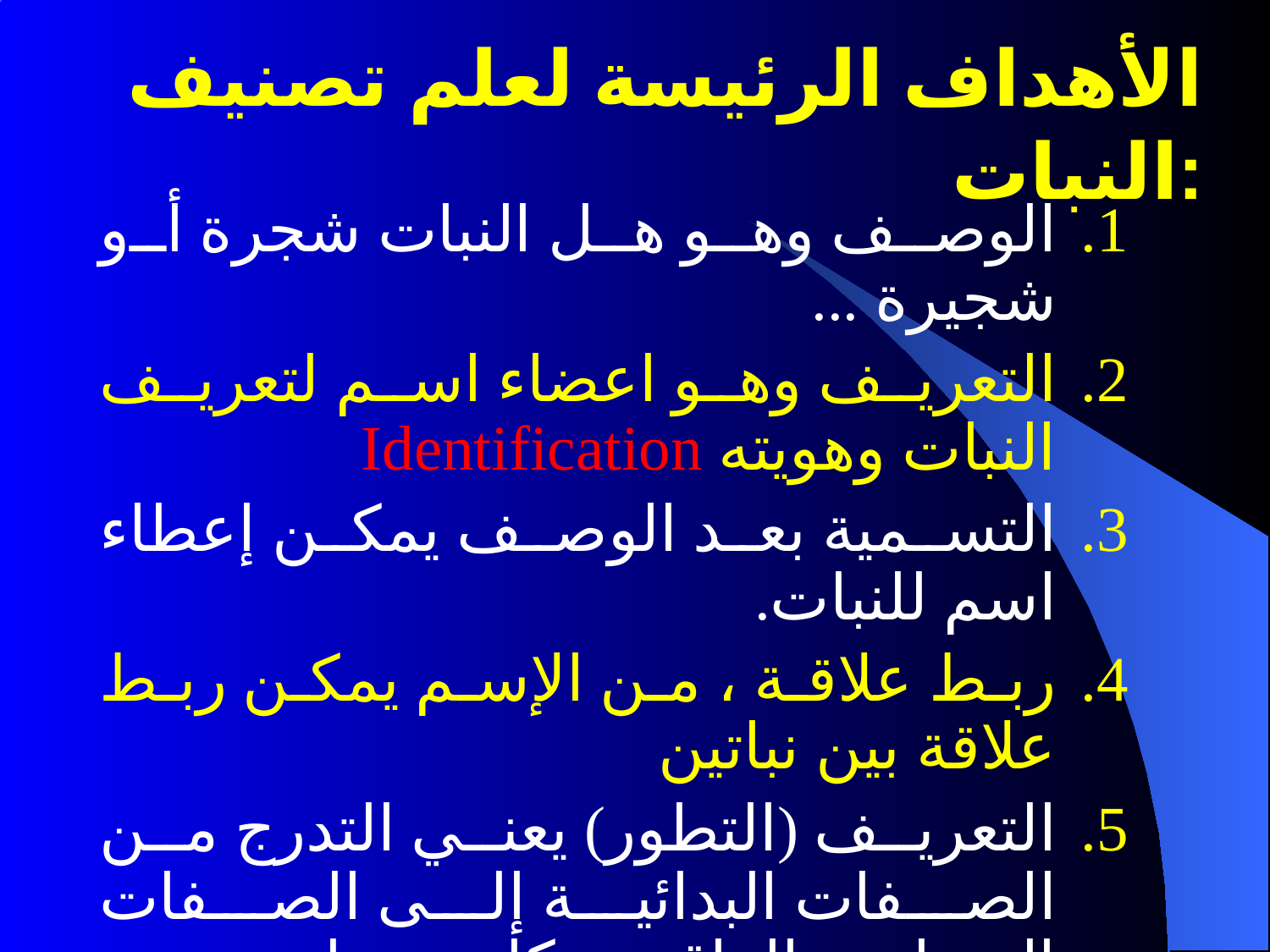

# الأهداف الرئيسة لعلم تصنيف النبات:
الوصف وهو هل النبات شجرة أو شجيرة ...
التعريف وهو اعضاء اسم لتعريف النبات وهويته Identification
التسمية بعد الوصف يمكن إعطاء اسم للنبات.
ربط علاقة ، من الإسم يمكن ربط علاقة بين نباتين
التعريف (التطور) يعني التدرج من الصفات البدائية إلى الصفات المتطورة الراقية وكلمه تطور تعني Evalution